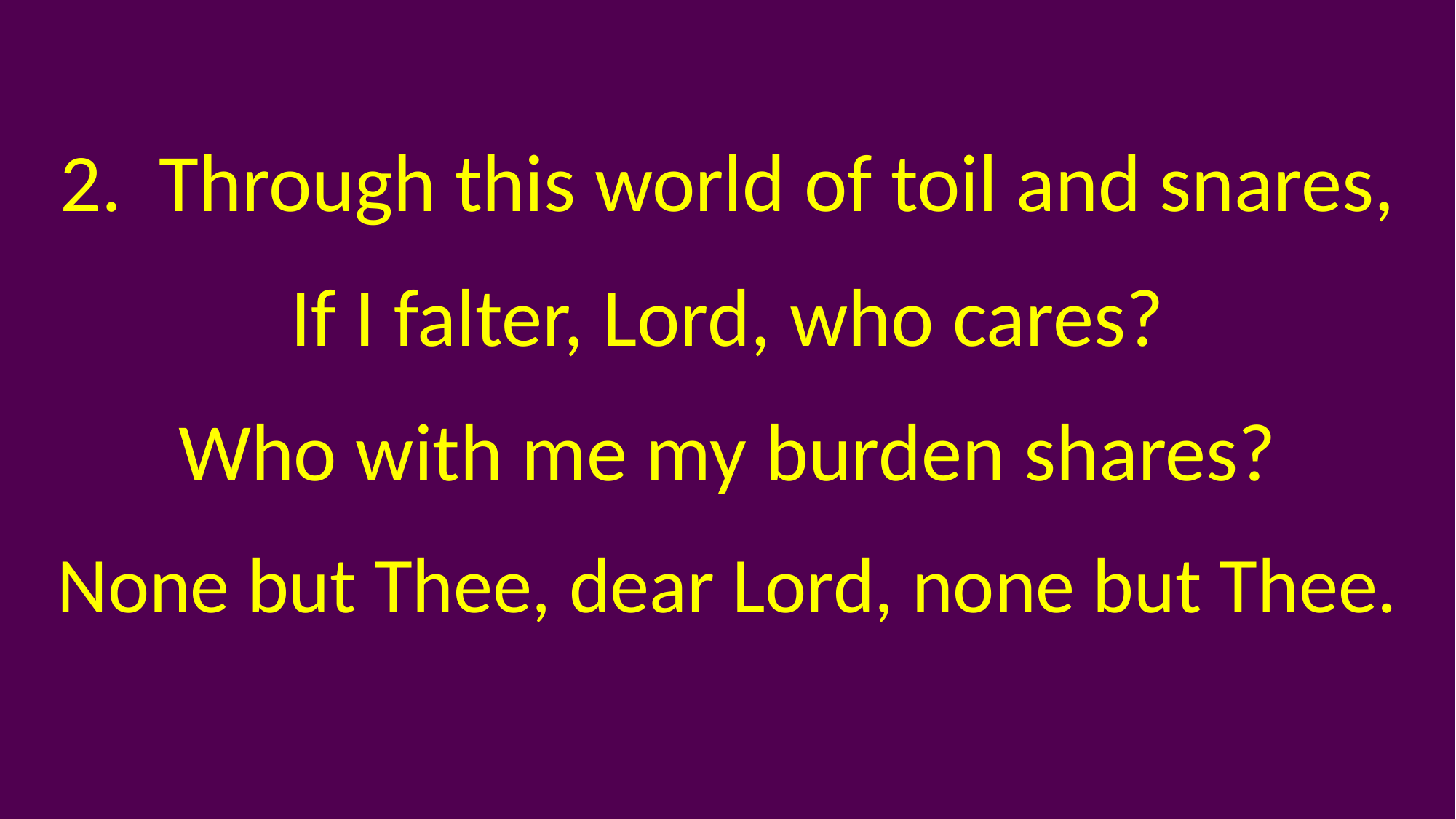

2.  Through this world of toil and snares,
If I falter, Lord, who cares?
Who with me my burden shares?
None but Thee, dear Lord, none but Thee.